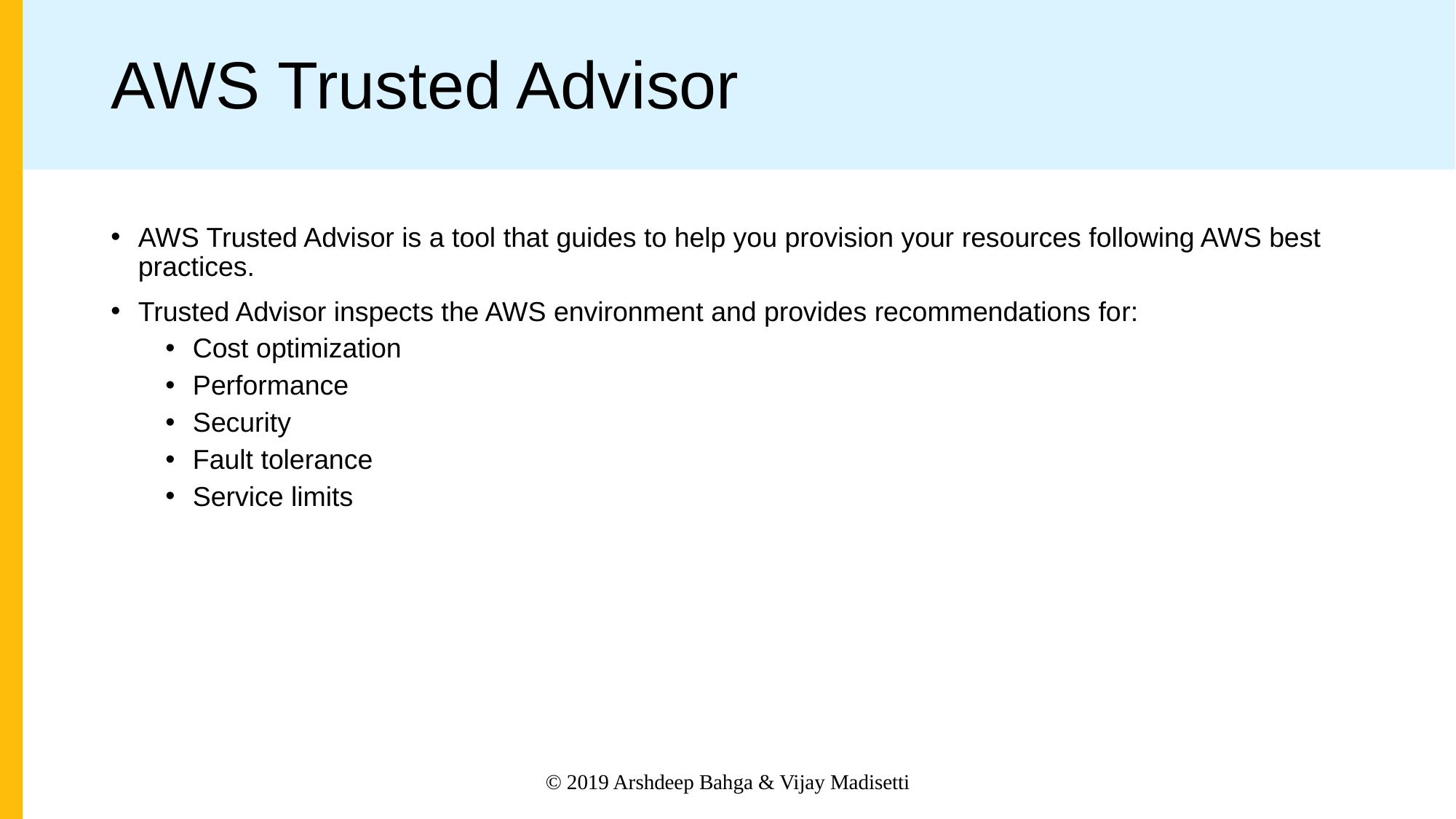

# AWS Trusted Advisor
AWS Trusted Advisor is a tool that guides to help you provision your resources following AWS best practices.
Trusted Advisor inspects the AWS environment and provides recommendations for:
Cost optimization
Performance
Security
Fault tolerance
Service limits
© 2019 Arshdeep Bahga & Vijay Madisetti